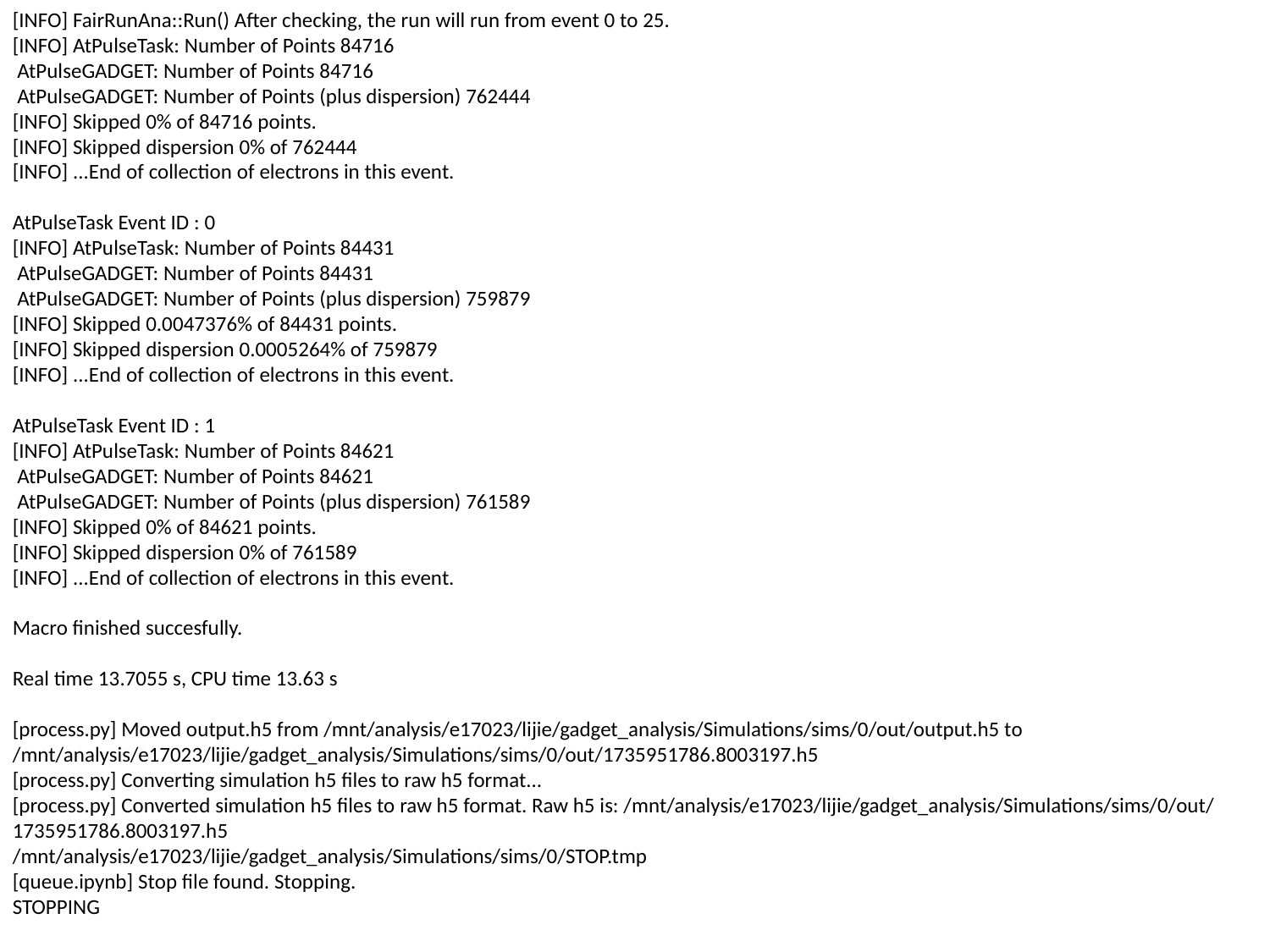

[INFO] FairRunAna::Run() After checking, the run will run from event 0 to 25.
[INFO] AtPulseTask: Number of Points 84716
 AtPulseGADGET: Number of Points 84716
 AtPulseGADGET: Number of Points (plus dispersion) 762444
[INFO] Skipped 0% of 84716 points.
[INFO] Skipped dispersion 0% of 762444
[INFO] ...End of collection of electrons in this event.

AtPulseTask Event ID : 0
[INFO] AtPulseTask: Number of Points 84431
 AtPulseGADGET: Number of Points 84431
 AtPulseGADGET: Number of Points (plus dispersion) 759879
[INFO] Skipped 0.0047376% of 84431 points.
[INFO] Skipped dispersion 0.0005264% of 759879
[INFO] ...End of collection of electrons in this event.

AtPulseTask Event ID : 1
[INFO] AtPulseTask: Number of Points 84621
 AtPulseGADGET: Number of Points 84621
 AtPulseGADGET: Number of Points (plus dispersion) 761589
[INFO] Skipped 0% of 84621 points.
[INFO] Skipped dispersion 0% of 761589
[INFO] ...End of collection of electrons in this event.

Macro finished succesfully.

Real time 13.7055 s, CPU time 13.63 s

[process.py] Moved output.h5 from /mnt/analysis/e17023/lijie/gadget_analysis/Simulations/sims/0/out/output.h5 to /mnt/analysis/e17023/lijie/gadget_analysis/Simulations/sims/0/out/1735951786.8003197.h5
[process.py] Converting simulation h5 files to raw h5 format...
[process.py] Converted simulation h5 files to raw h5 format. Raw h5 is: /mnt/analysis/e17023/lijie/gadget_analysis/Simulations/sims/0/out/1735951786.8003197.h5
/mnt/analysis/e17023/lijie/gadget_analysis/Simulations/sims/0/STOP.tmp
[queue.ipynb] Stop file found. Stopping.
STOPPING